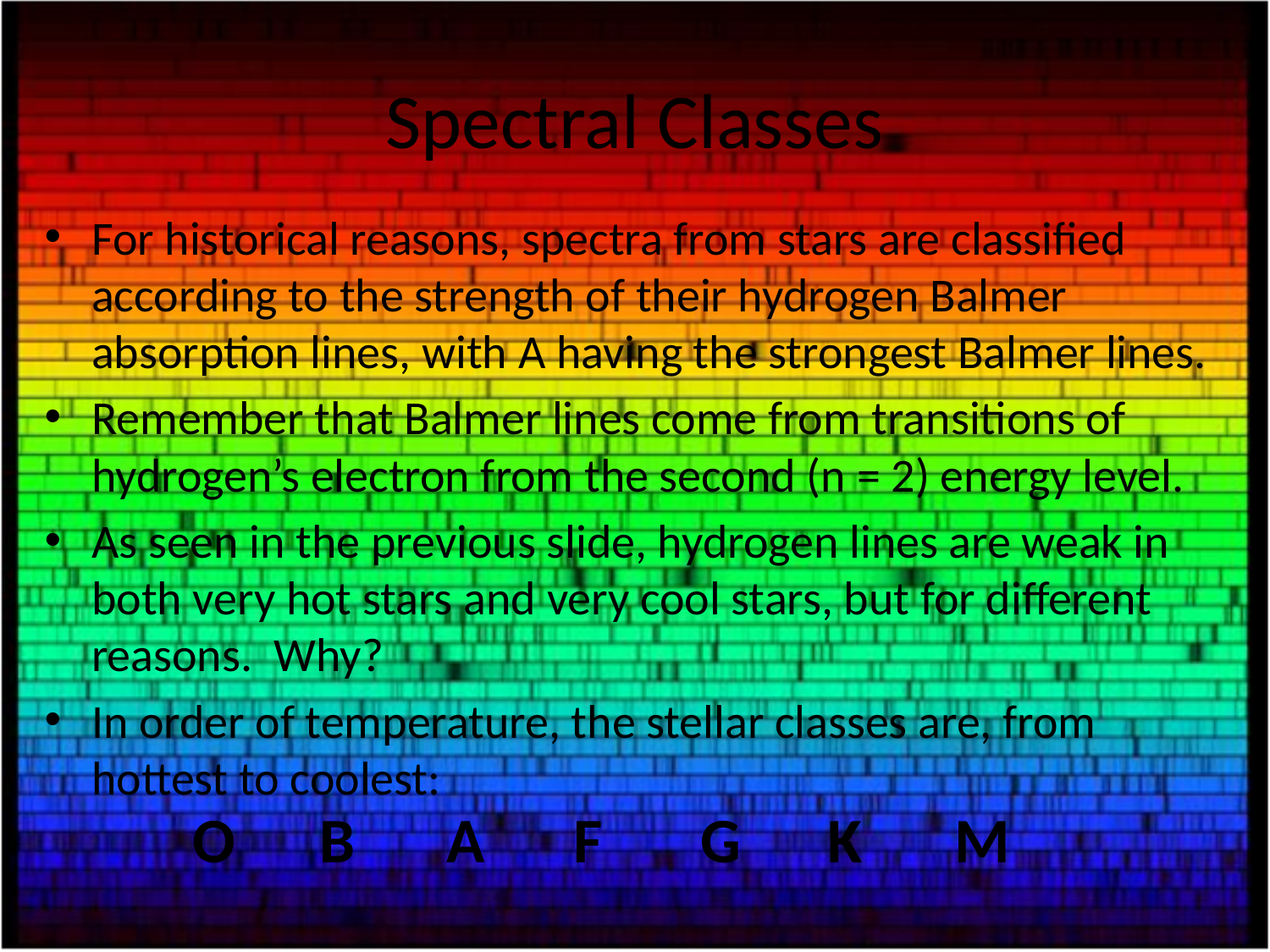

# Spectral Classes
For historical reasons, spectra from stars are classified according to the strength of their hydrogen Balmer absorption lines, with A having the strongest Balmer lines.
Remember that Balmer lines come from transitions of hydrogen’s electron from the second (n = 2) energy level.
As seen in the previous slide, hydrogen lines are weak in both very hot stars and very cool stars, but for different reasons.  Why?
In order of temperature, the stellar classes are, from hottest to coolest:
O	B 	A	F 	G	K	M